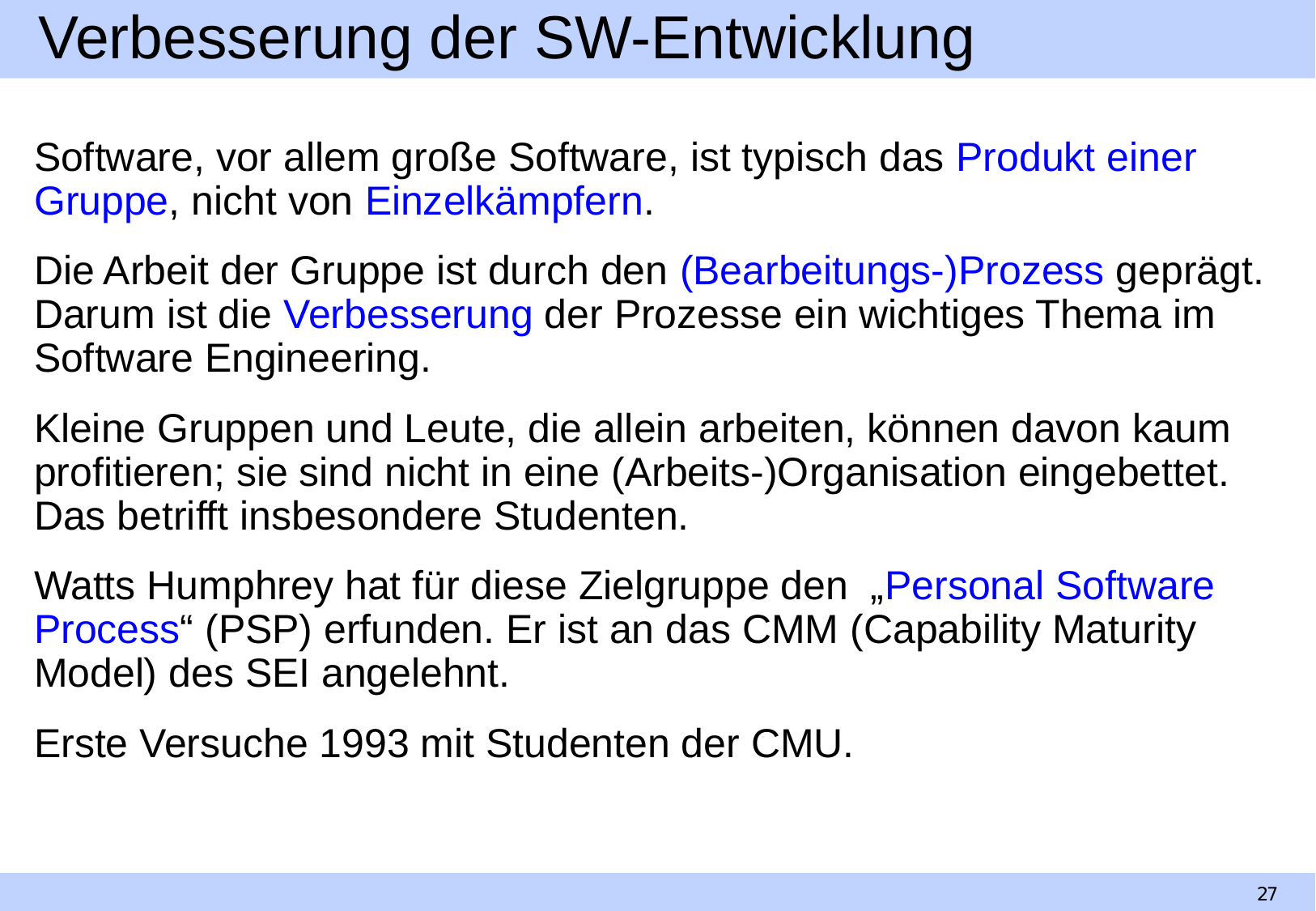

# Verbesserung der SW-Entwicklung
Software, vor allem große Software, ist typisch das Produkt einer Gruppe, nicht von Einzelkämpfern.
Die Arbeit der Gruppe ist durch den (Bearbeitungs-)Prozess geprägt. Darum ist die Verbesserung der Prozesse ein wichtiges Thema im Software Engineering.
Kleine Gruppen und Leute, die allein arbeiten, können davon kaum profitieren; sie sind nicht in eine (Arbeits-)Organisation eingebettet. Das betrifft insbesondere Studenten.
Watts Humphrey hat für diese Zielgruppe den  „Personal Software Process“ (PSP) erfunden. Er ist an das CMM (Capability Maturity Model) des SEI angelehnt.
Erste Versuche 1993 mit Studenten der CMU.

27